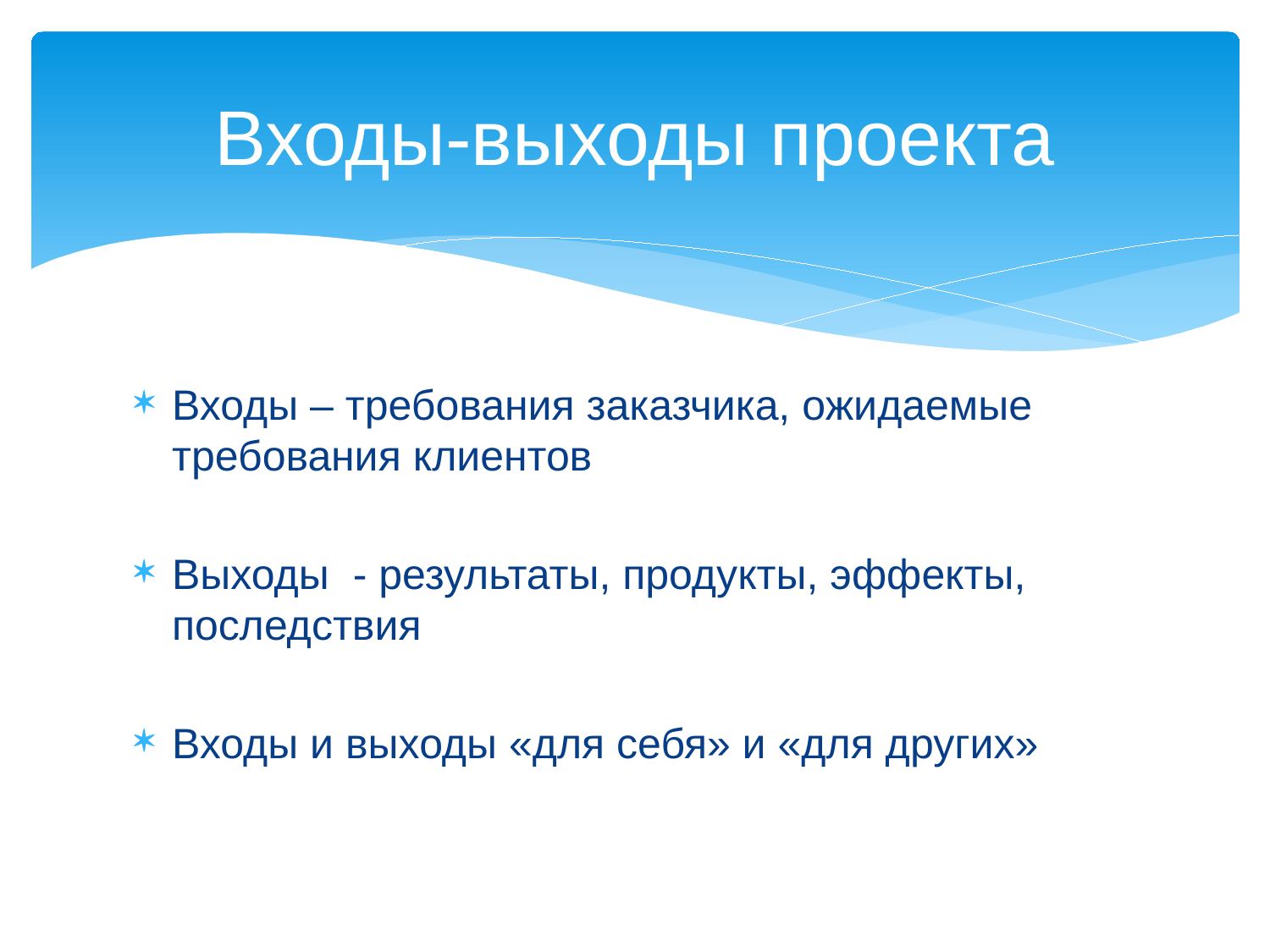

# Входы-выходы проекта
Входы – требования заказчика, ожидаемые требования клиентов

Выходы  - результаты, продукты, эффекты, последствия

Входы и выходы «для себя» и «для других»